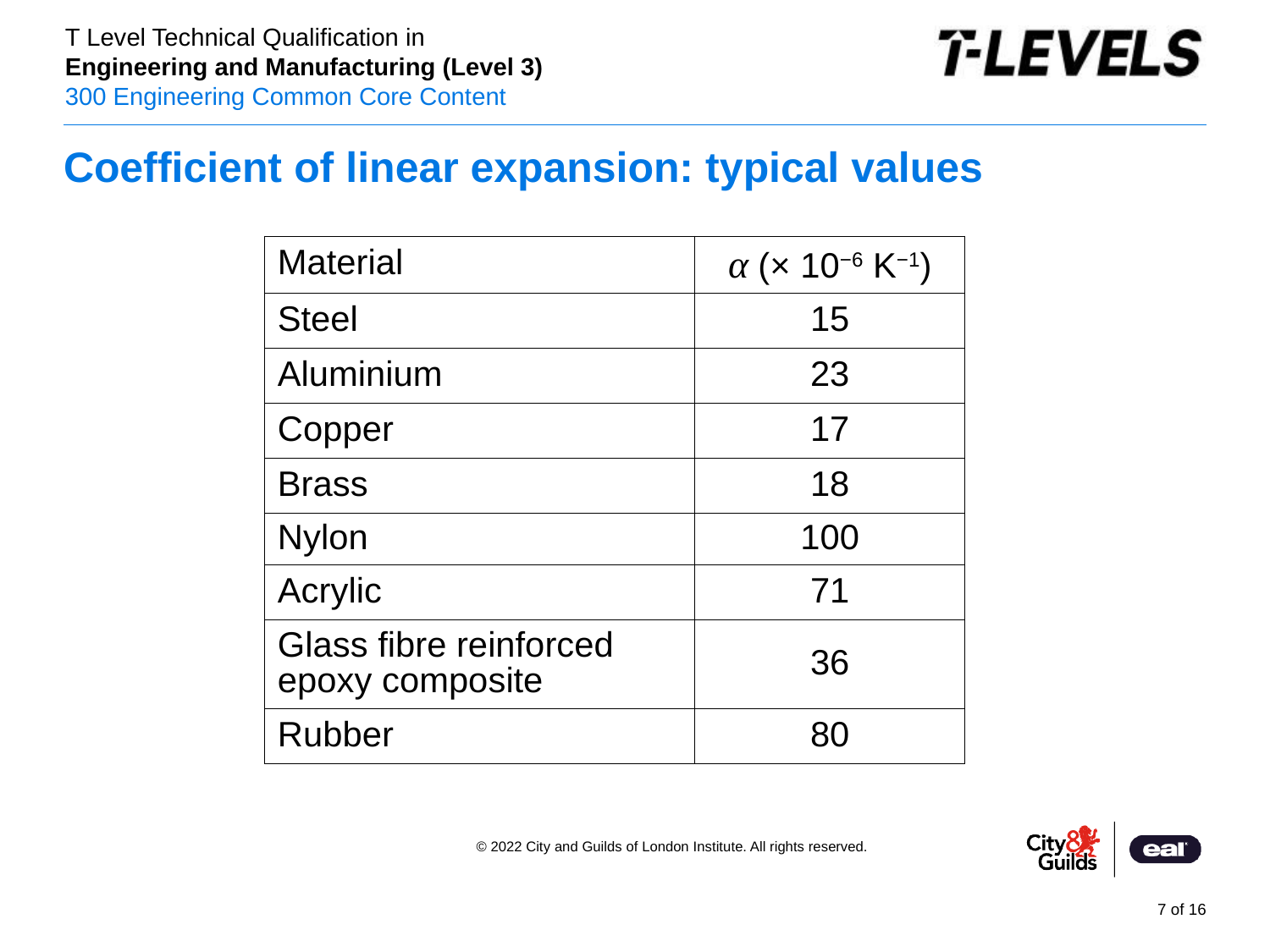

# Coefficient of linear expansion: typical values
| Material | α (× 10−6 K−1) |
| --- | --- |
| Steel | 15 |
| Aluminium | 23 |
| Copper | 17 |
| Brass | 18 |
| Nylon | 100 |
| Acrylic | 71 |
| Glass fibre reinforced epoxy composite | 36 |
| Rubber | 80 |